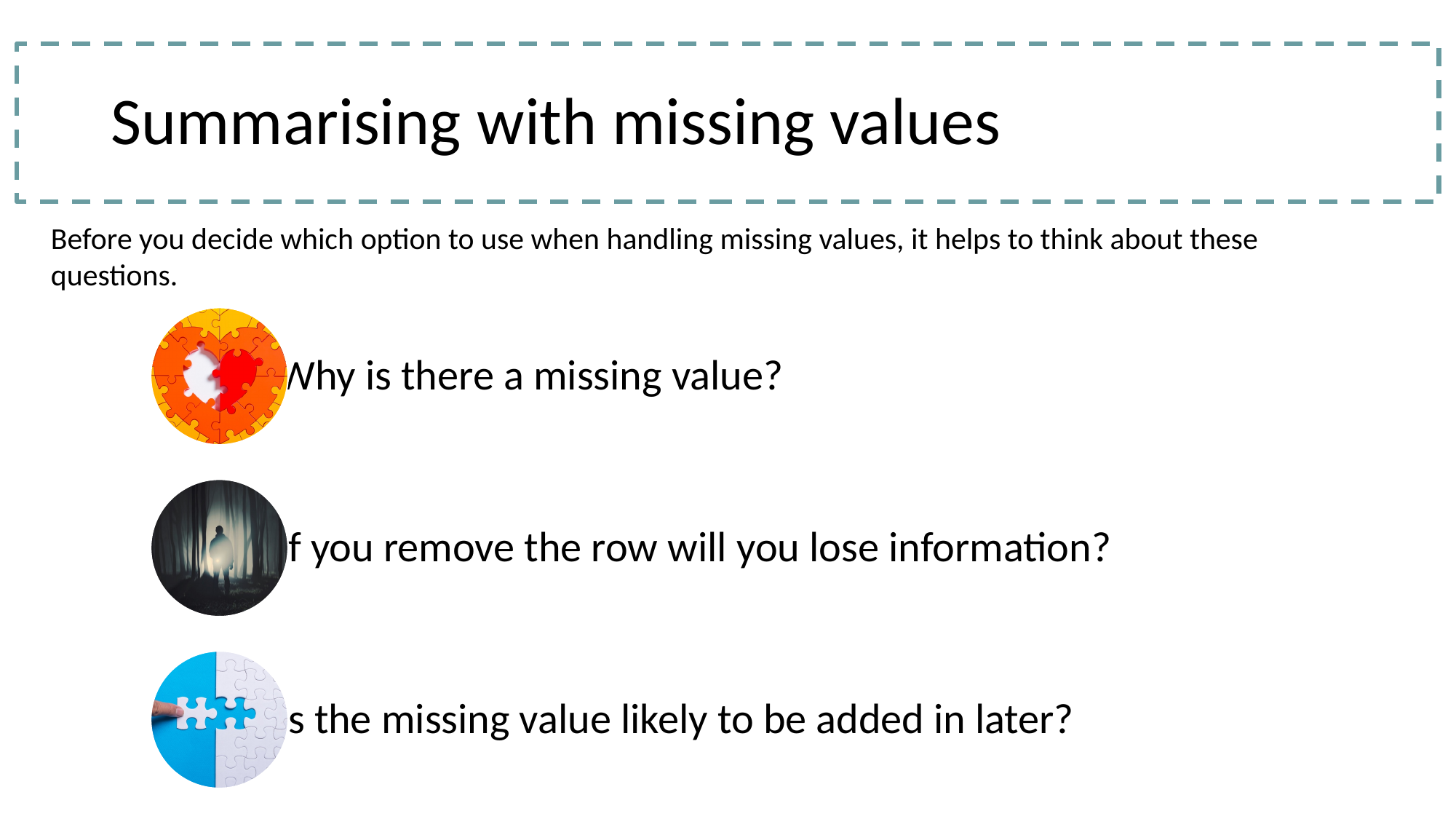

# Summarising with missing values
Before you decide which option to use when handling missing values, it helps to think about these questions.
Why is there a missing value?
If you remove the row will you lose information?
Is the missing value likely to be added in later?